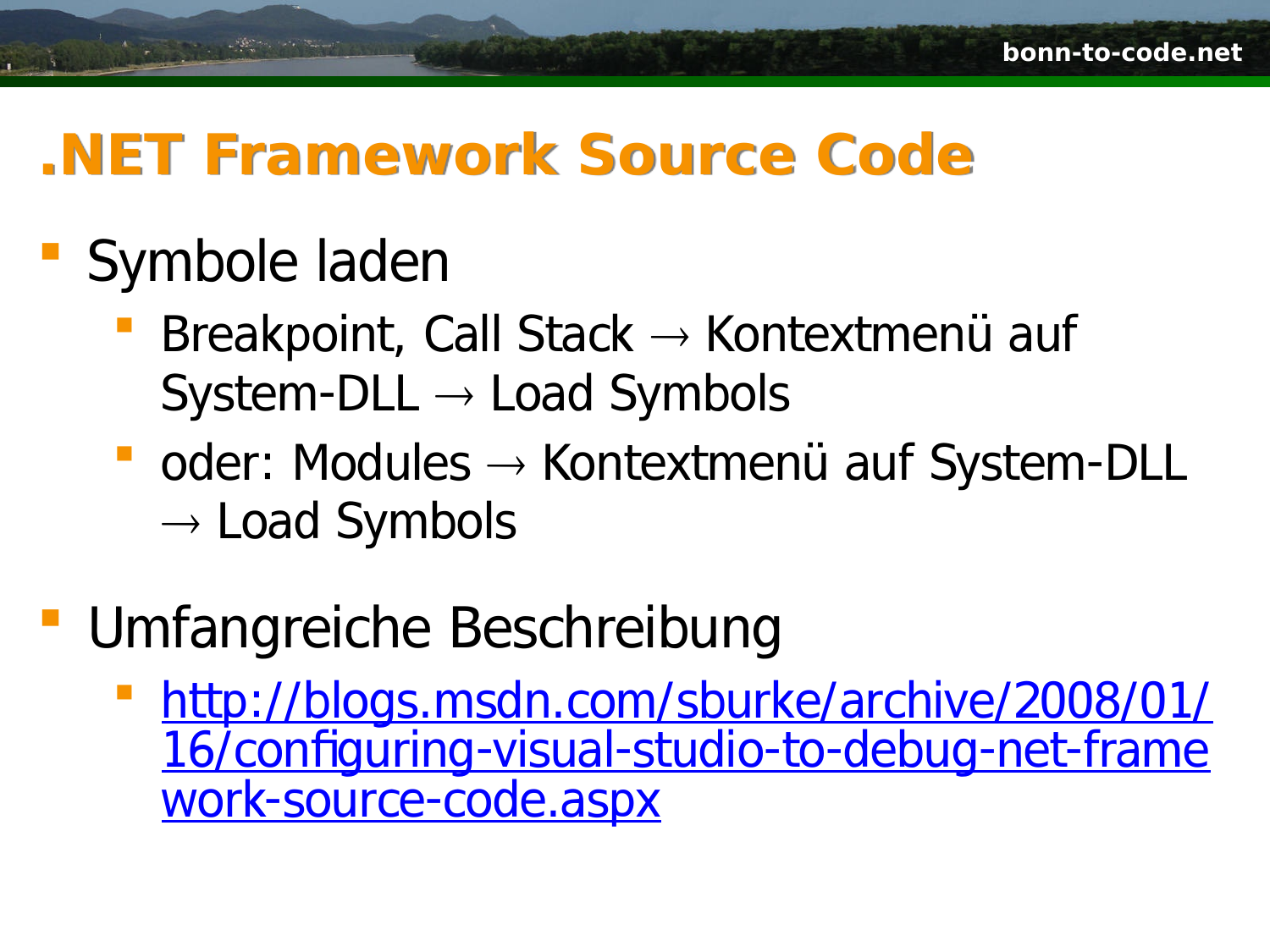

# .NET Framework Source Code
Symbole laden
Breakpoint, Call Stack → Kontextmenü auf System-DLL → Load Symbols
oder: Modules → Kontextmenü auf System-DLL → Load Symbols
Umfangreiche Beschreibung
http://blogs.msdn.com/sburke/archive/2008/01/16/configuring-visual-studio-to-debug-net-framework-source-code.aspx